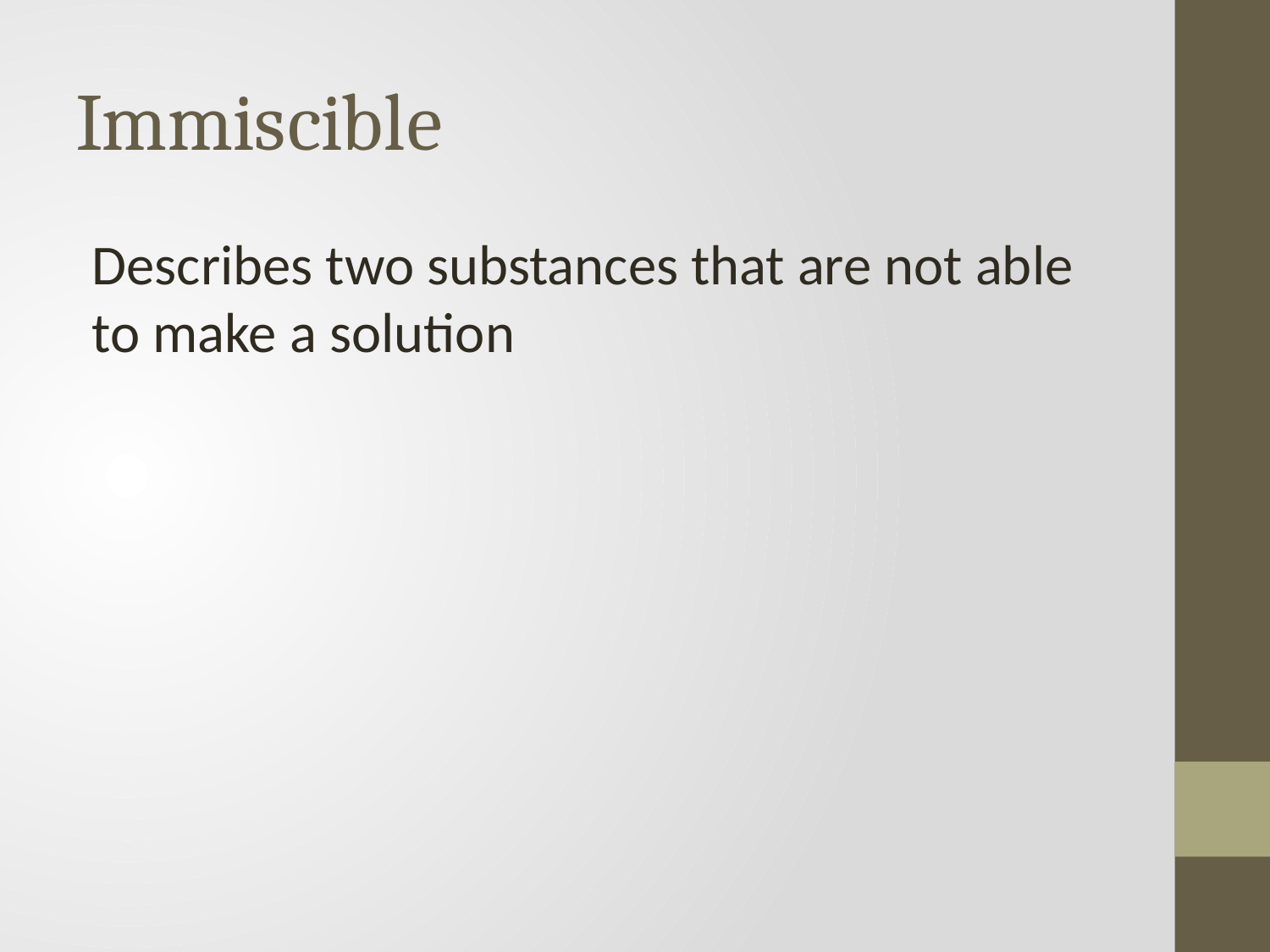

# Immiscible
Describes two substances that are not able to make a solution